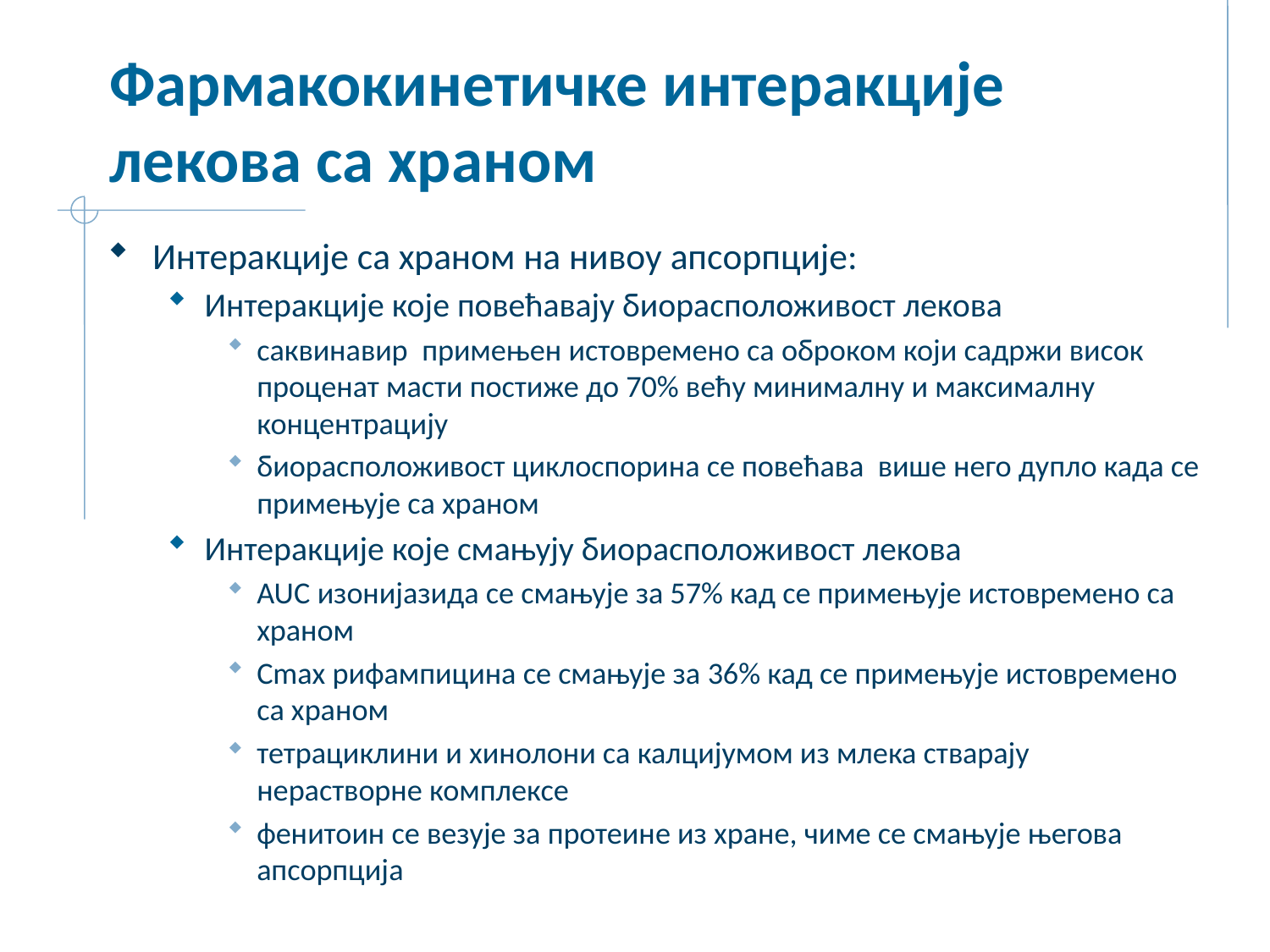

# Фармакокинетичке интеракције лекова са храном
Интеракције са храном на нивоу апсорпције:
Интеракције које повећавају биорасположивост лекова
саквинавир  примењен истовремено са оброком који садржи висок проценат масти постиже до 70% већу минималну и максималну  концентрацију
биорасположивост циклоспорина се повећава  више него дупло када се примењује са храном
Интеракције које смањују биорасположивост лекова
AUC изонијазида се смањује за 57% кад се примењује истовремено са храном
Cmax рифампицина се смањује за 36% кад се примењује истовремено са храном
тетрациклини и хинолони са калцијумом из млека стварају нерастворне комплексе
фенитоин се везује за протеине из хране, чиме се смањује његова апсорпција